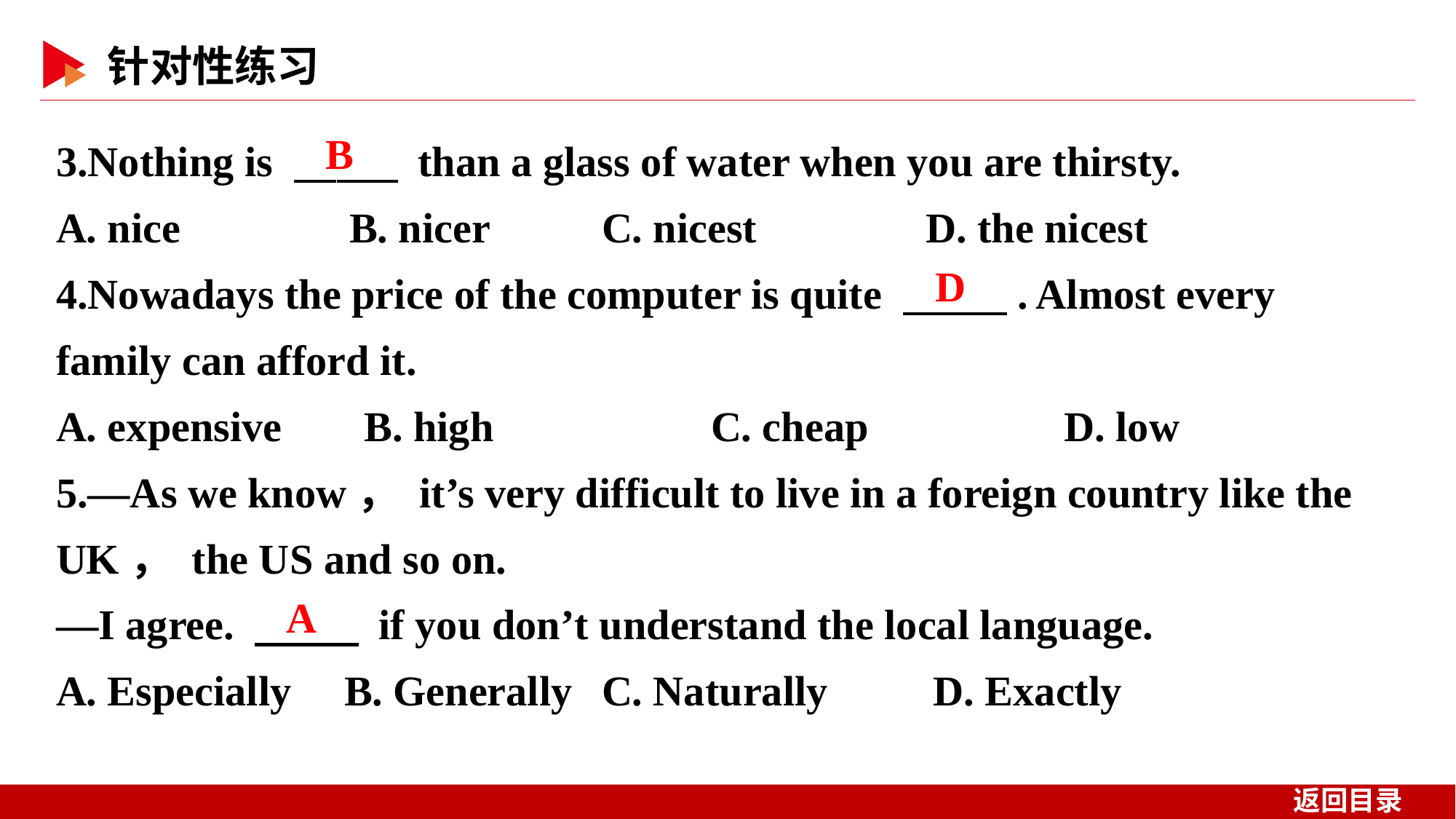

3.Nothing is 　  　 than a glass of water when you are thirsty.
A. nice                B. nicer		C. nicest                D. the nicest
4.Nowadays the price of the computer is quite 　  　. Almost every family can afford it.
A. expensive　  B. high		C. cheap　　　     D. low
5.—As we know， it’s very difficult to live in a foreign country like the UK， the US and so on.
—I agree. 　  　 if you don’t understand the local language.
A. Especially     B. Generally	C. Naturally          D. Exactly
B
D
A